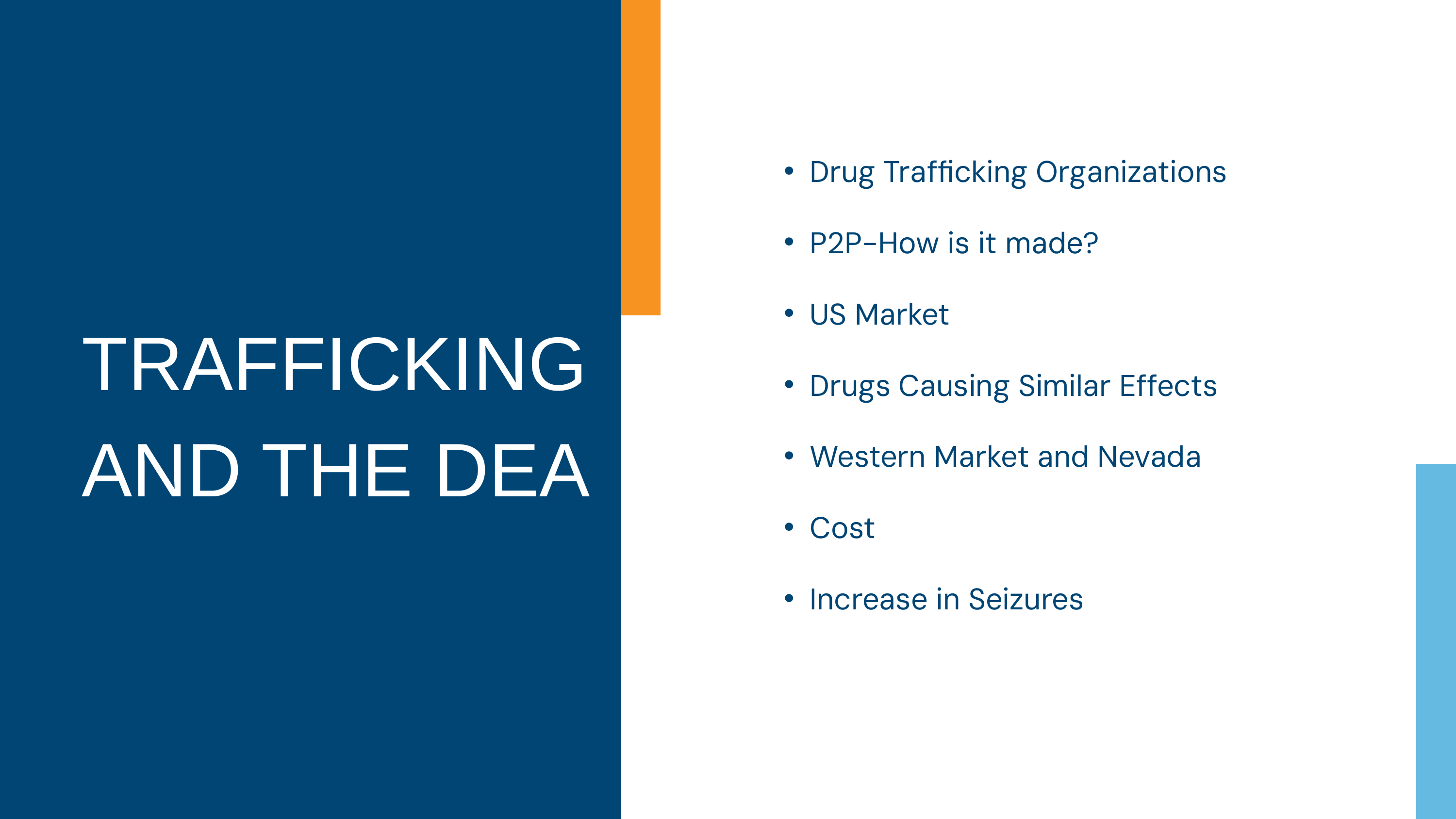

Drug Trafficking Organizations
P2P-How is it made?
US Market
TRAFFICKING AND THE DEA
Drugs Causing Similar Effects
Western Market and Nevada

Cost
Increase in Seizures